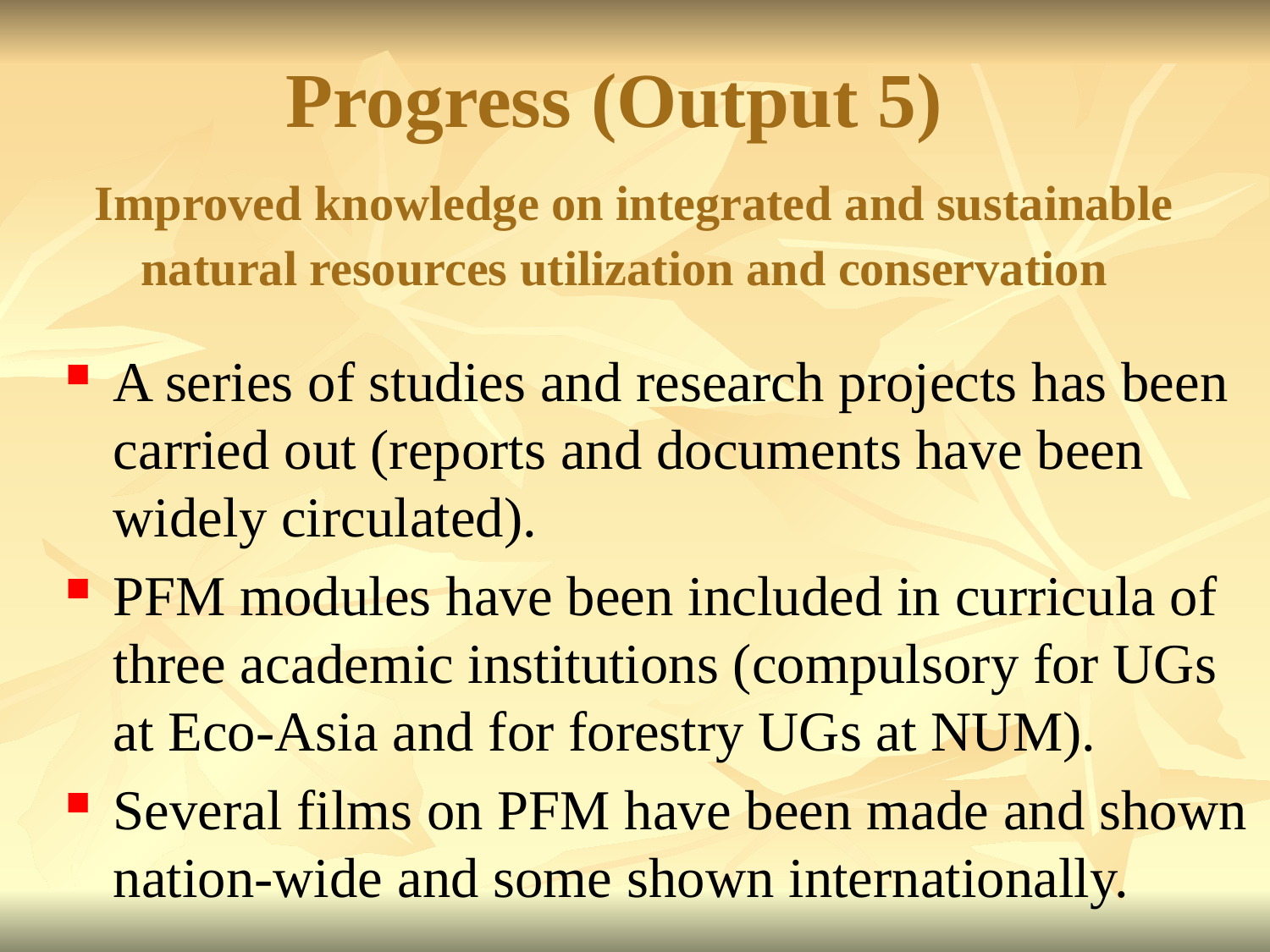

# Progress (Output 5) Improved knowledge on integrated and sustainable natural resources utilization and conservation
A series of studies and research projects has been carried out (reports and documents have been widely circulated).
PFM modules have been included in curricula of three academic institutions (compulsory for UGs at Eco-Asia and for forestry UGs at NUM).
Several films on PFM have been made and shown nation-wide and some shown internationally.